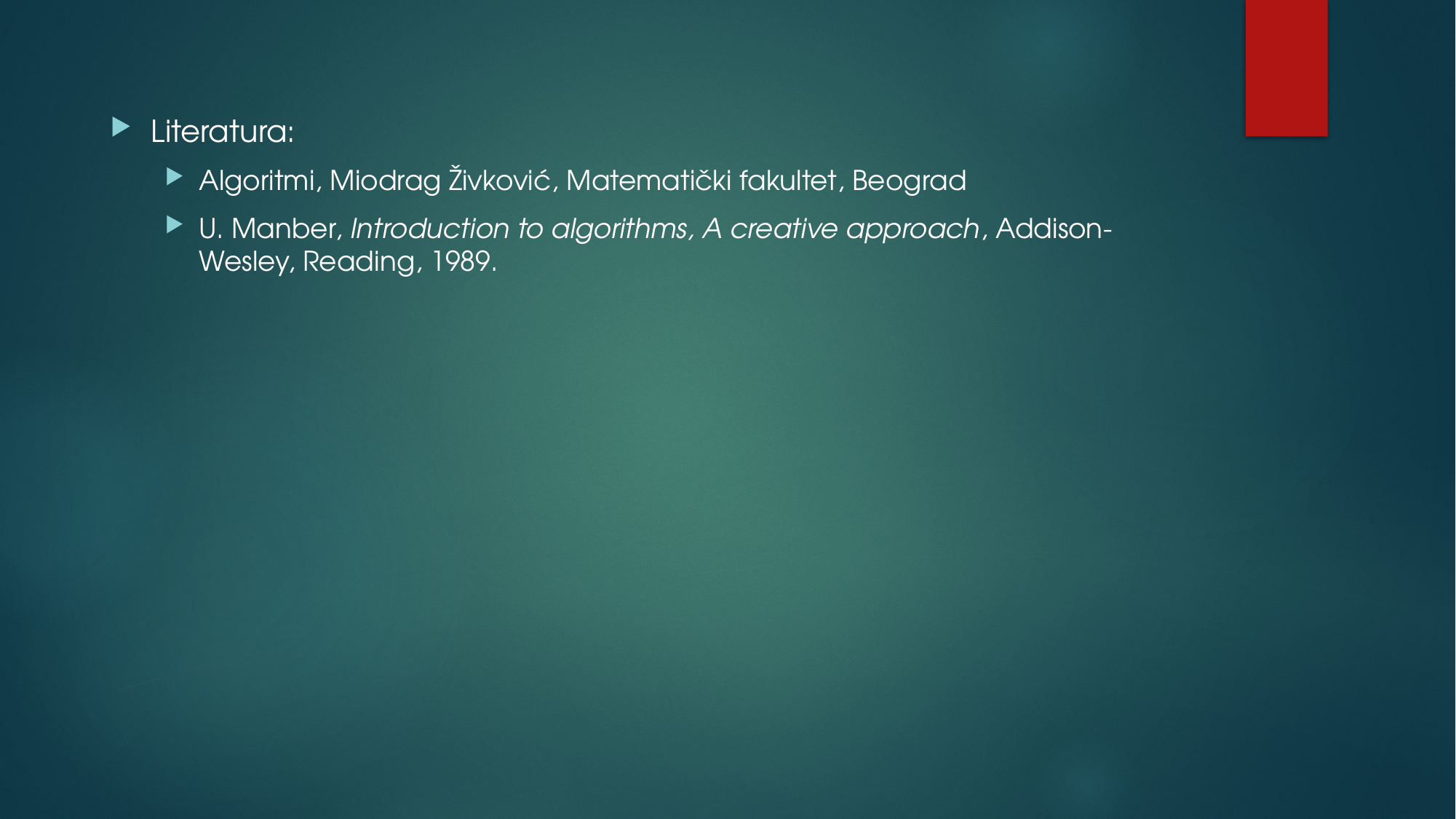

Literatura:
Algoritmi, Miodrag Živković, Matematički fakultet, Beograd
U. Manber, Introduction to algorithms, A creative approach, Addison-Wesley, Reading, 1989.